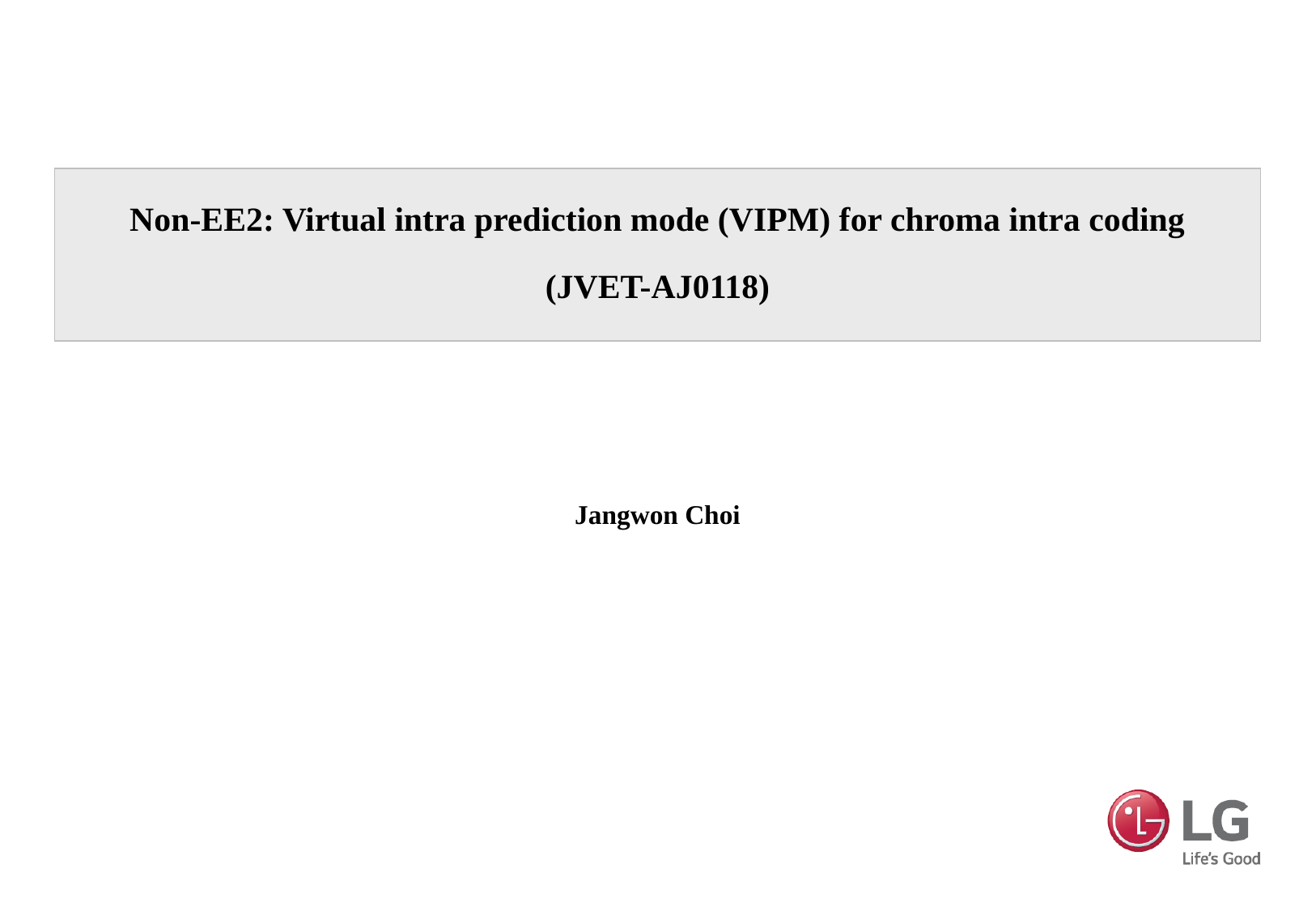

# Non-EE2: Virtual intra prediction mode (VIPM) for chroma intra coding (JVET-AJ0118)
Jangwon Choi